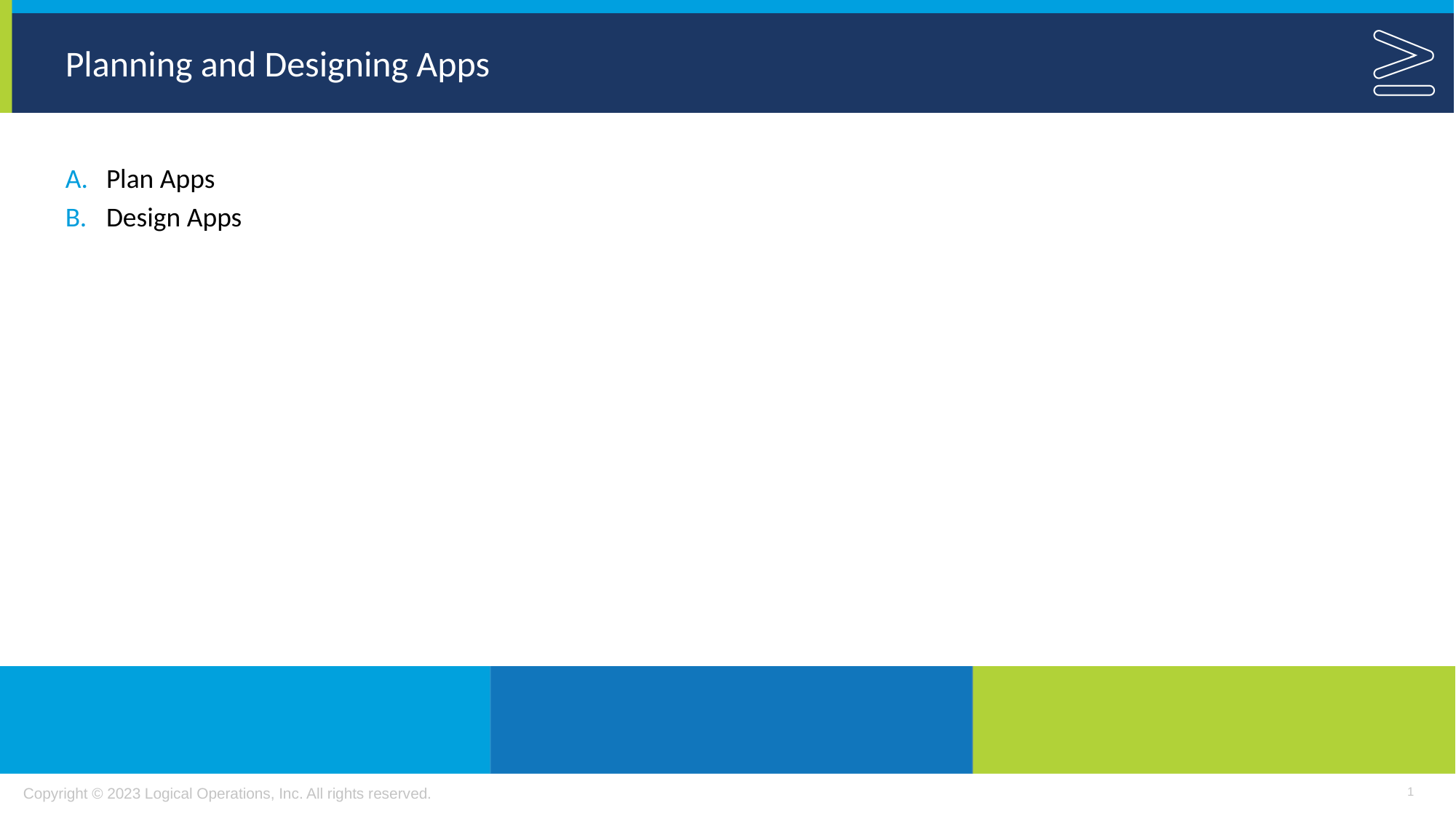

# Planning and Designing Apps
Plan Apps
Design Apps
1